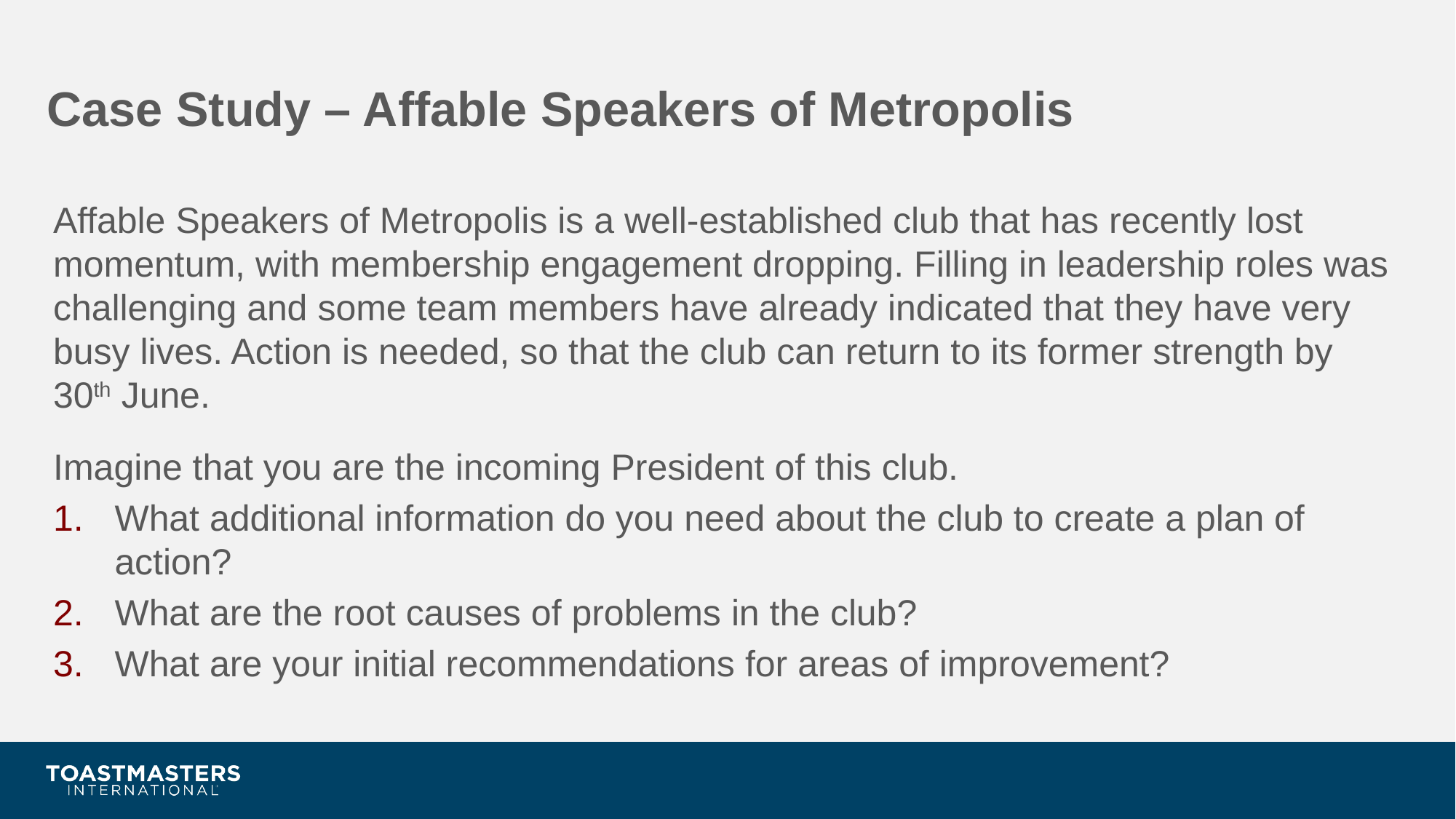

# Case Study – Affable Speakers of Metropolis
Affable Speakers of Metropolis is a well-established club that has recently lost momentum, with membership engagement dropping. Filling in leadership roles was challenging and some team members have already indicated that they have very busy lives. Action is needed, so that the club can return to its former strength by 30th June.

Imagine that you are the incoming President of this club.
What additional information do you need about the club to create a plan of action?
What are the root causes of problems in the club?
What are your initial recommendations for areas of improvement?